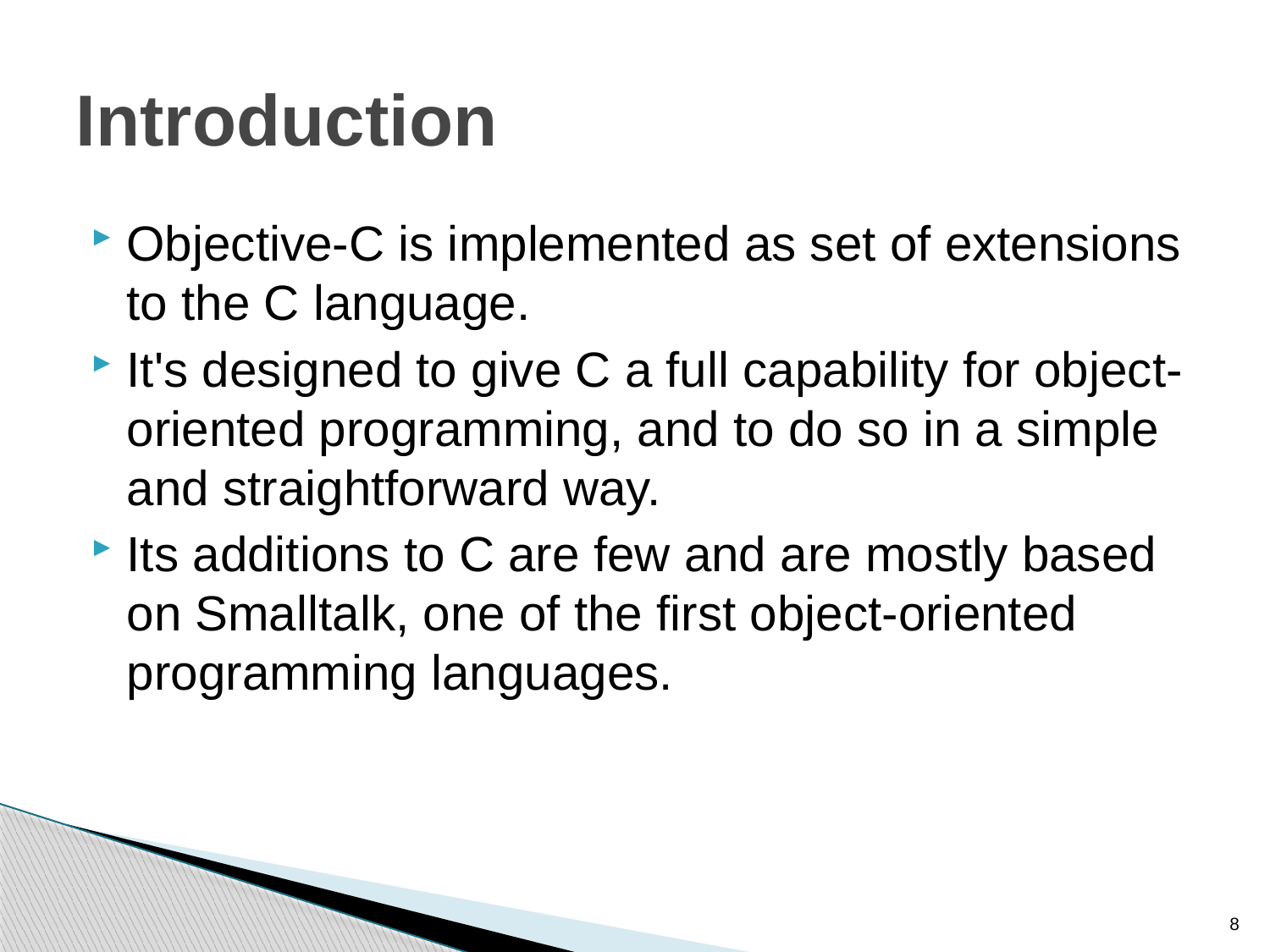

# Introduction
Objective-C is implemented as set of extensions to the C language.
It's designed to give C a full capability for object-oriented programming, and to do so in a simple and straightforward way.
Its additions to C are few and are mostly based on Smalltalk, one of the first object-oriented programming languages.

8